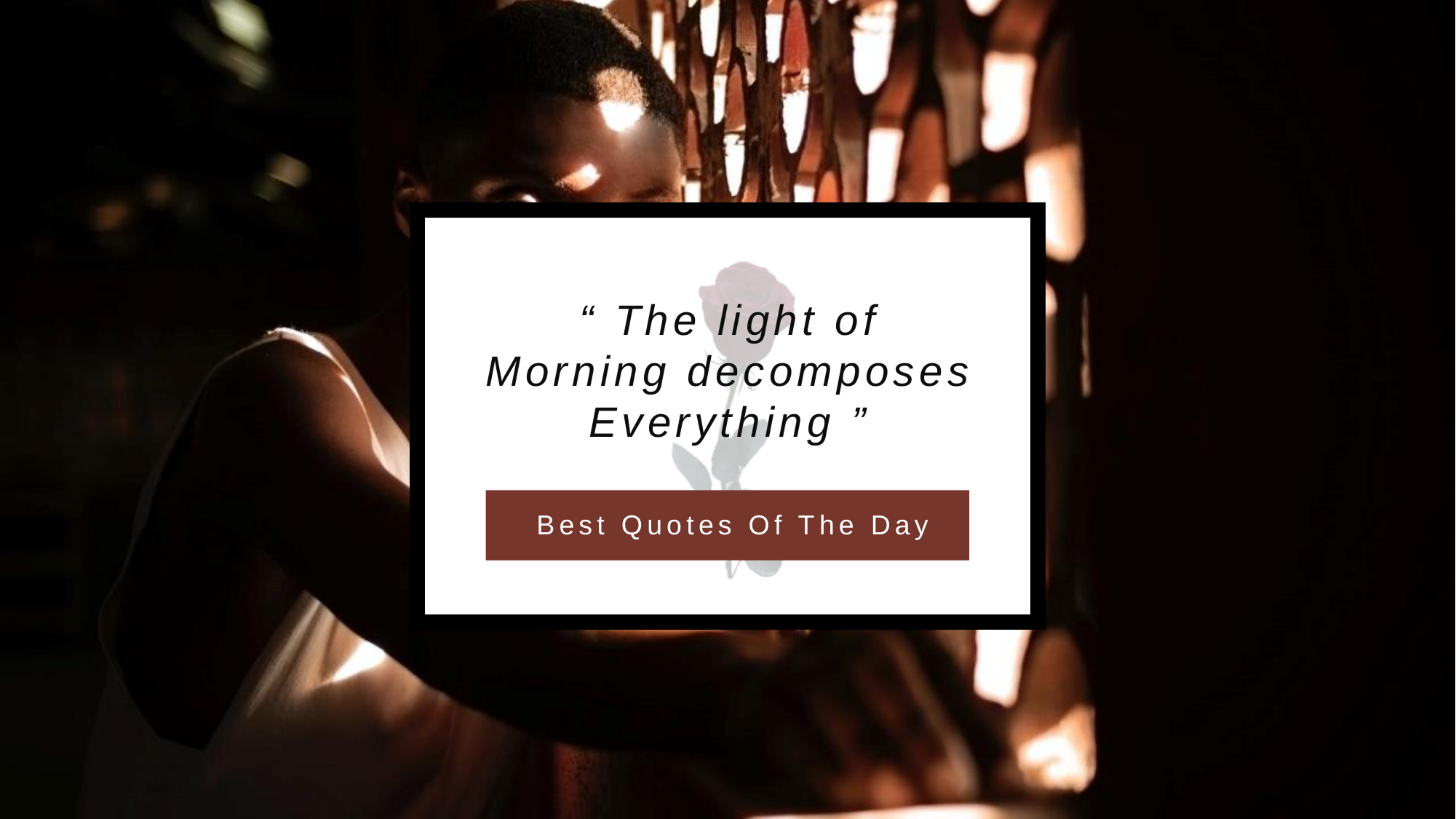

e7d195523061f1c0600ade85ab8d19863d296bbd6d3c8047FB0A4867354E4F1E3A7DEAE3C4C4B5C9777EC9E9D7F78045DB0296A4194571101A21F67FC7D6C39966CE50B69116E2EE84E571E25F3C0CCEA163C27F059CBE29DA6D82EEB35EF5119B33DA690F6CD24F1B5E71F689E441B55A46698741831CC451F9139A5A061ECABF4BE7D9BB13F482

“ The light of
Morning decomposes
Everything ”

Best Quotes Of The Day